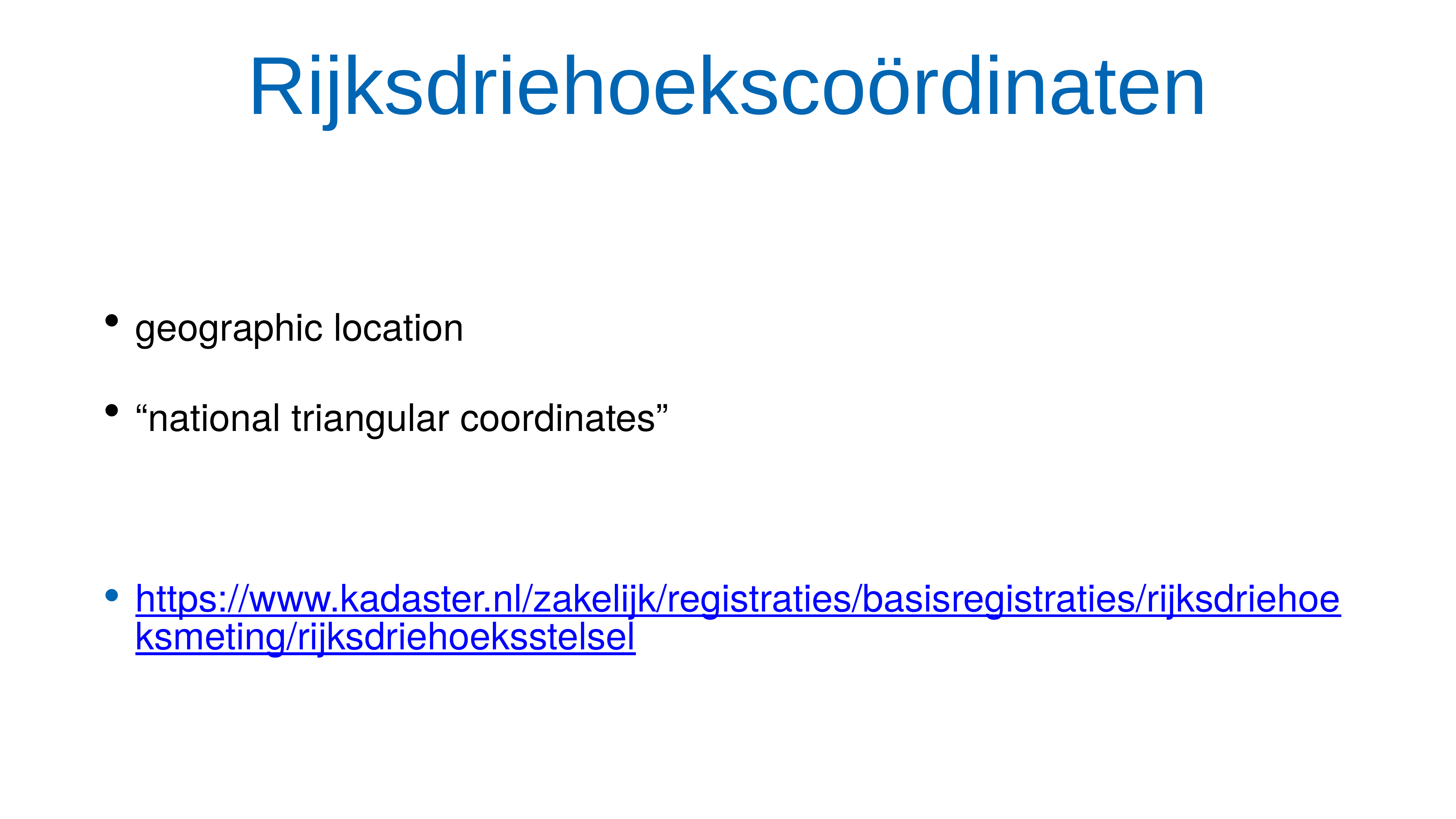

# Rijksdriehoekscoördinaten
geographic location
“national triangular coordinates”

https://www.kadaster.nl/zakelijk/registraties/basisregistraties/rijksdriehoeksmeting/rijksdriehoeksstelsel